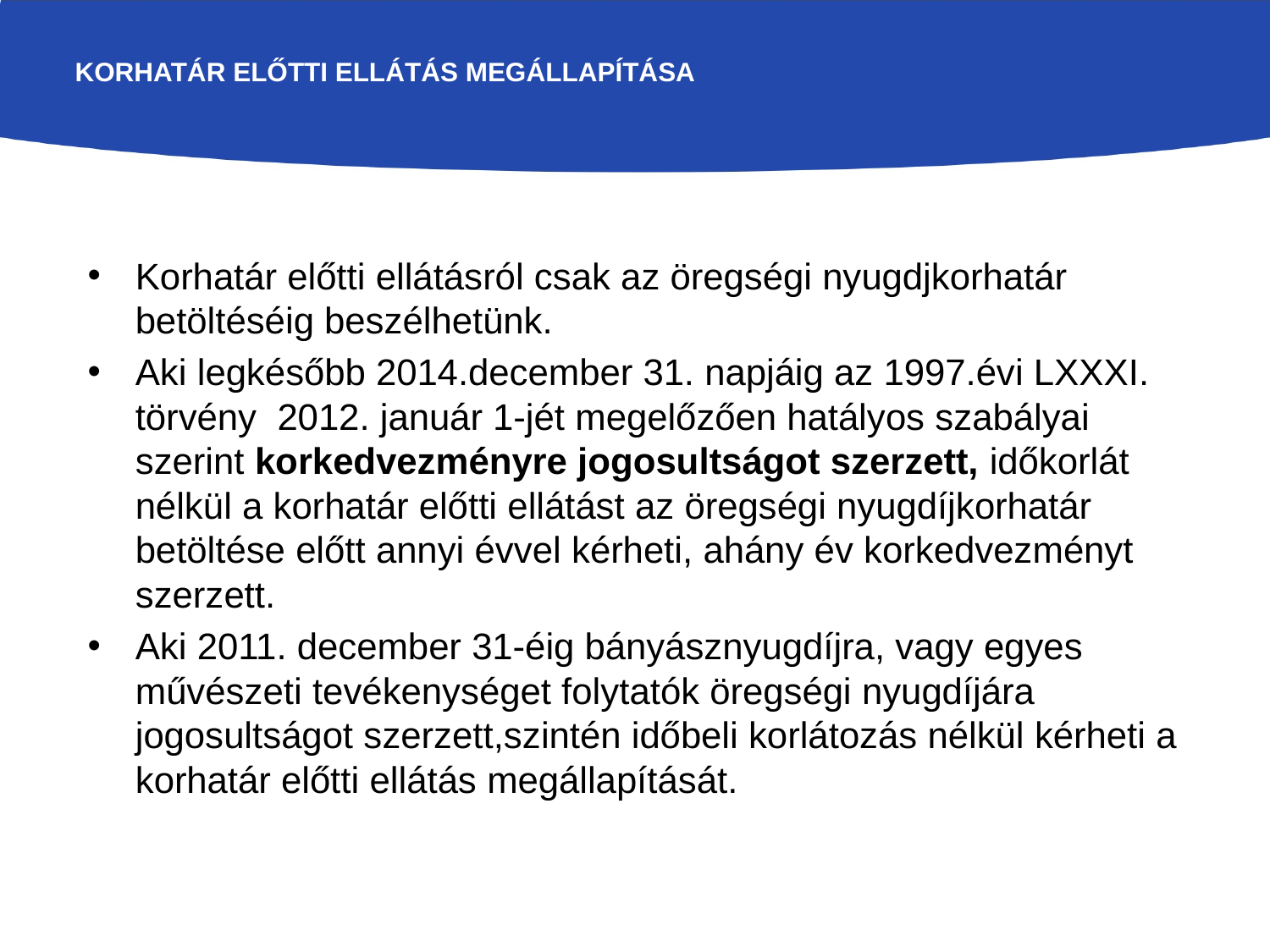

# Korhatár előtti ellátás megállapítása
Korhatár előtti ellátásról csak az öregségi nyugdjkorhatár betöltéséig beszélhetünk.
Aki legkésőbb 2014.december 31. napjáig az 1997.évi LXXXI. törvény  2012. január 1-jét megelőzően hatályos szabályai szerint korkedvezményre jogosultságot szerzett, időkorlát nélkül a korhatár előtti ellátást az öregségi nyugdíjkorhatár betöltése előtt annyi évvel kérheti, ahány év korkedvezményt szerzett.
Aki 2011. december 31-éig bányásznyugdíjra, vagy egyes művészeti tevékenységet folytatók öregségi nyugdíjára jogosultságot szerzett,szintén időbeli korlátozás nélkül kérheti a korhatár előtti ellátás megállapítását.